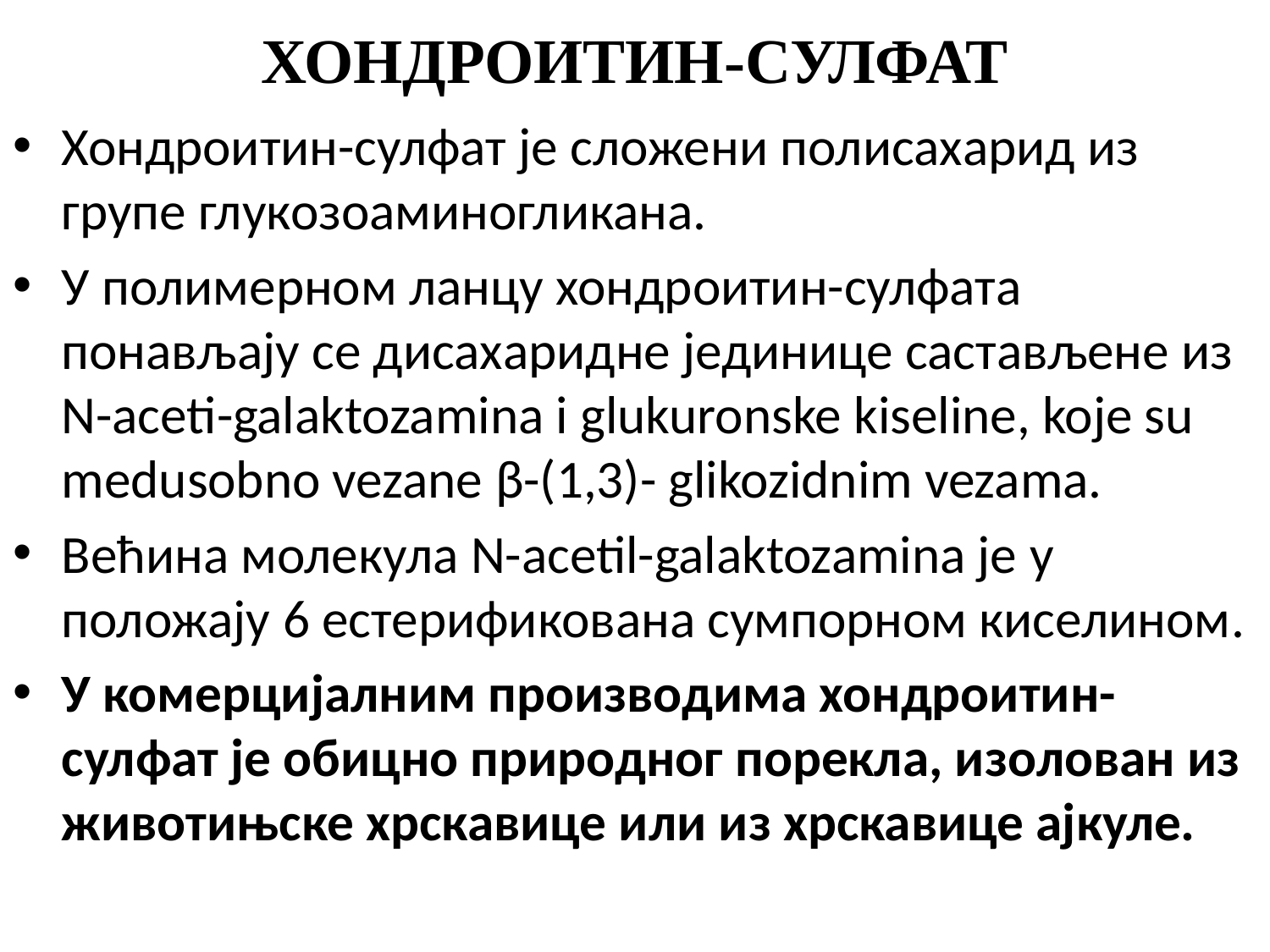

# ХОНДРОИТИН-СУЛФАТ
Хондроитин-сулфат је сложени полисахарид из групе глукозоаминогликана.
У полимерном ланцу хондроитин-сулфата понављају се дисахаридне јединице састављене из N-aceti-galaktozamina i glukuronske kiseline, koje su medusobno vezane β-(1,3)- glikozidnim vezama.
Већина молекула N-acetil-galaktozamina je у положају 6 естерификована сумпорном киселином.
У комерцијалним производима хондроитин-сулфат је обицно природног порекла, изолован из животињске хрскавице или из хрскавице ајкуле.